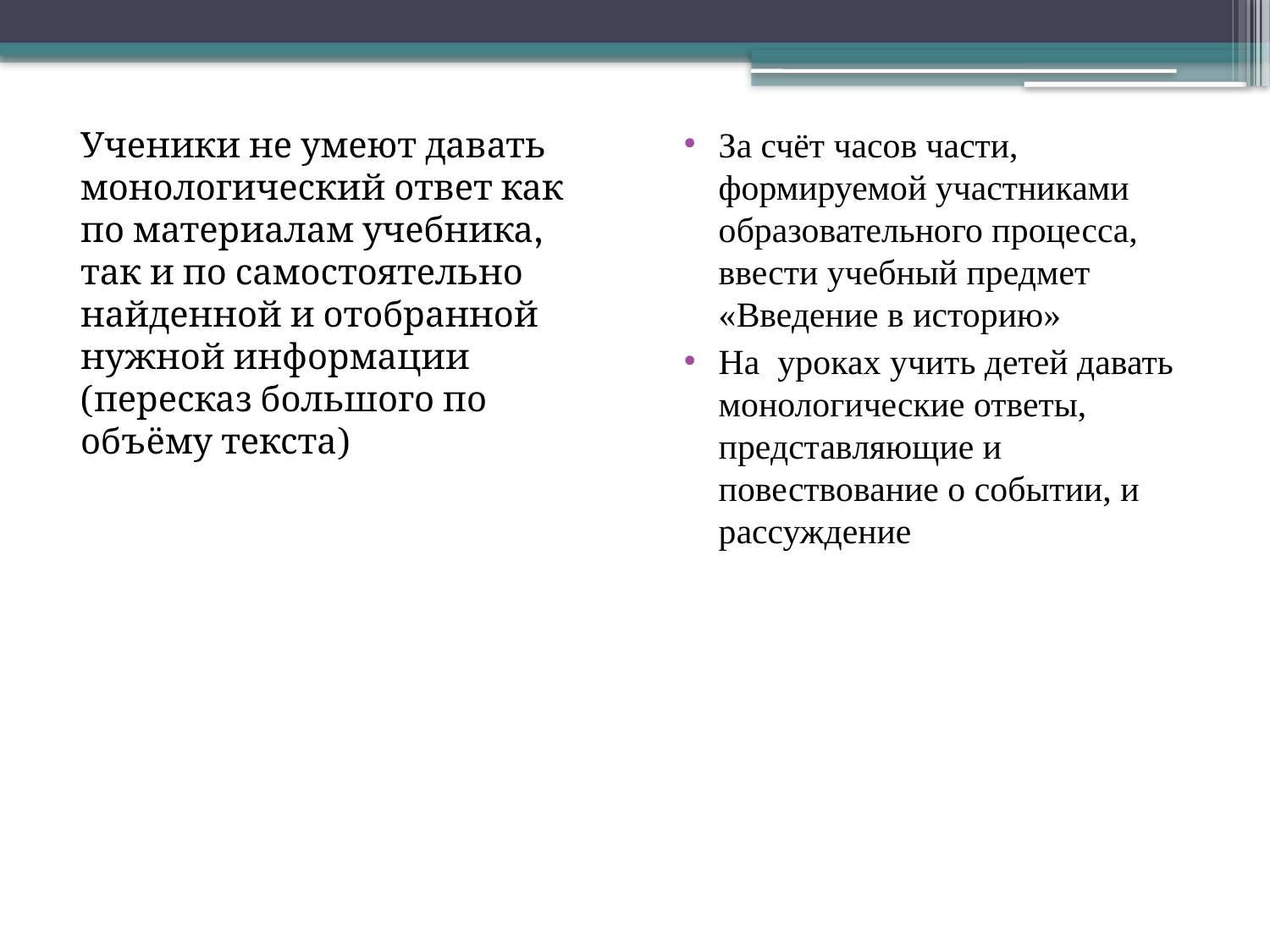

Ученики не умеют давать монологический ответ как по материалам учебника, так и по самостоятельно найденной и отобранной нужной информации (пересказ большого по объёму текста)
За счёт часов части, формируемой участниками образовательного процесса, ввести учебный предмет «Введение в историю»
На  уроках учить детей давать  монологические ответы, представляющие и повествование о событии, и рассуждение